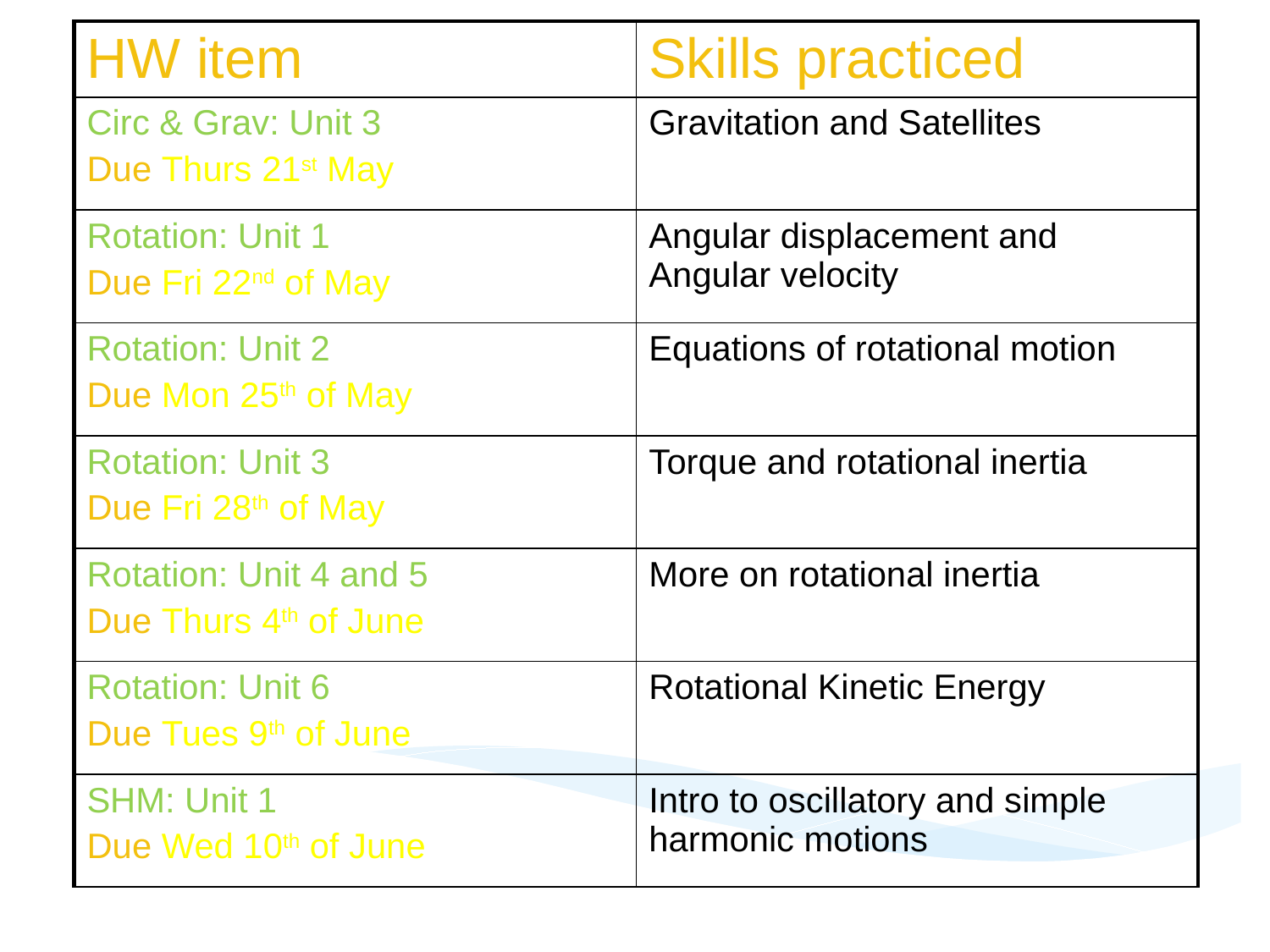

| HW item | Skills practiced |
| --- | --- |
| Circ & Grav: Unit 3 Due Thurs 21st May | Gravitation and Satellites |
| Rotation: Unit 1 Due Fri 22nd of May | Angular displacement and Angular velocity |
| Rotation: Unit 2 Due Mon 25th of May | Equations of rotational motion |
| Rotation: Unit 3 Due Fri 28th of May | Torque and rotational inertia |
| Rotation: Unit 4 and 5 Due Thurs 4th of June | More on rotational inertia |
| Rotation: Unit 6 Due Tues 9th of June | Rotational Kinetic Energy |
| SHM: Unit 1 Due Wed 10th of June | Intro to oscillatory and simple harmonic motions |